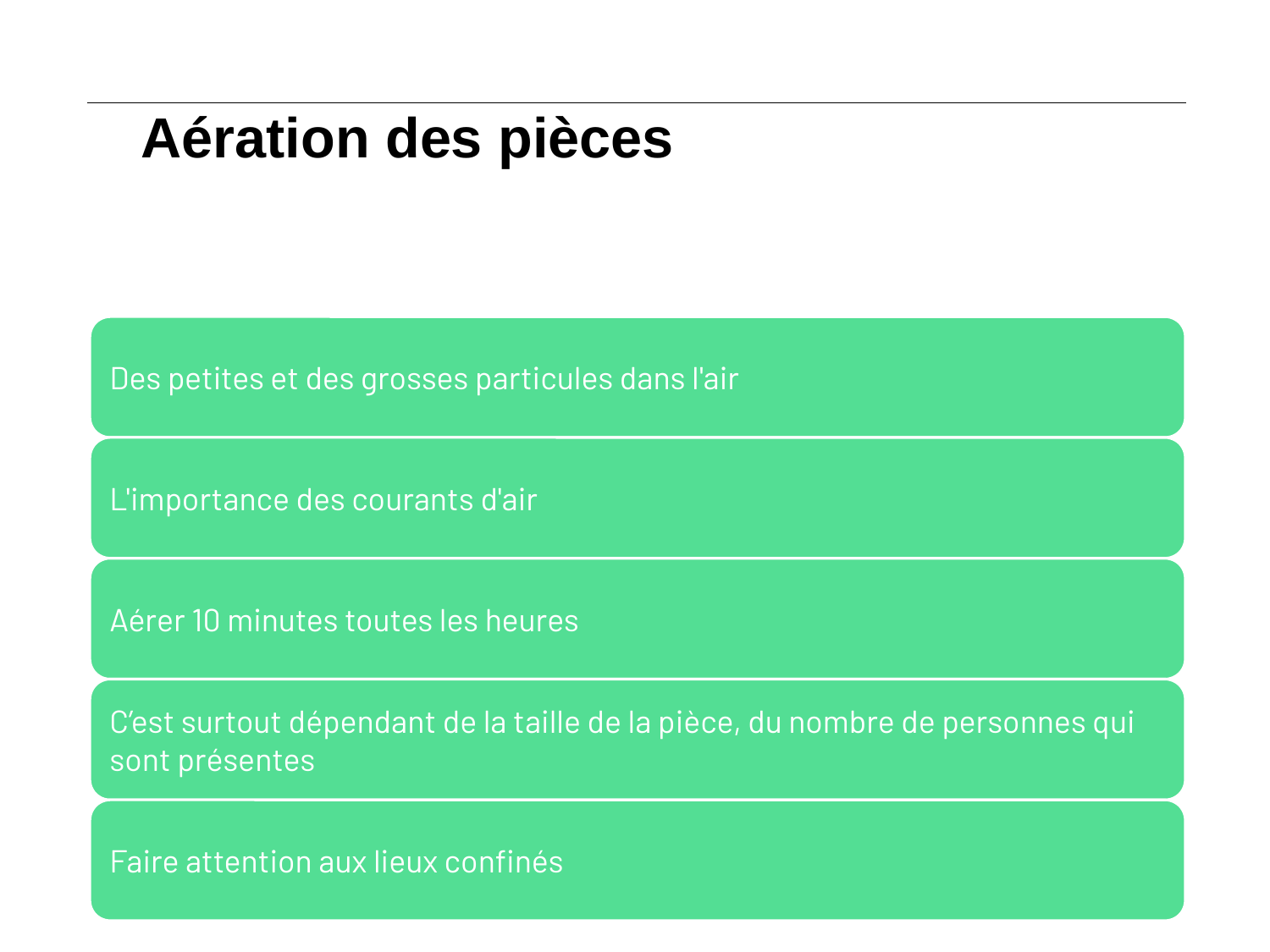

Une force pour le territoire
38
# Aération des pièces
Des petites et des grosses particules dans l'air
L'importance des courants d'air
Aérer 10 minutes toutes les heures
C’est surtout dépendant de la taille de la pièce, du nombre de personnes qui sont présentes
Faire attention aux lieux confinés